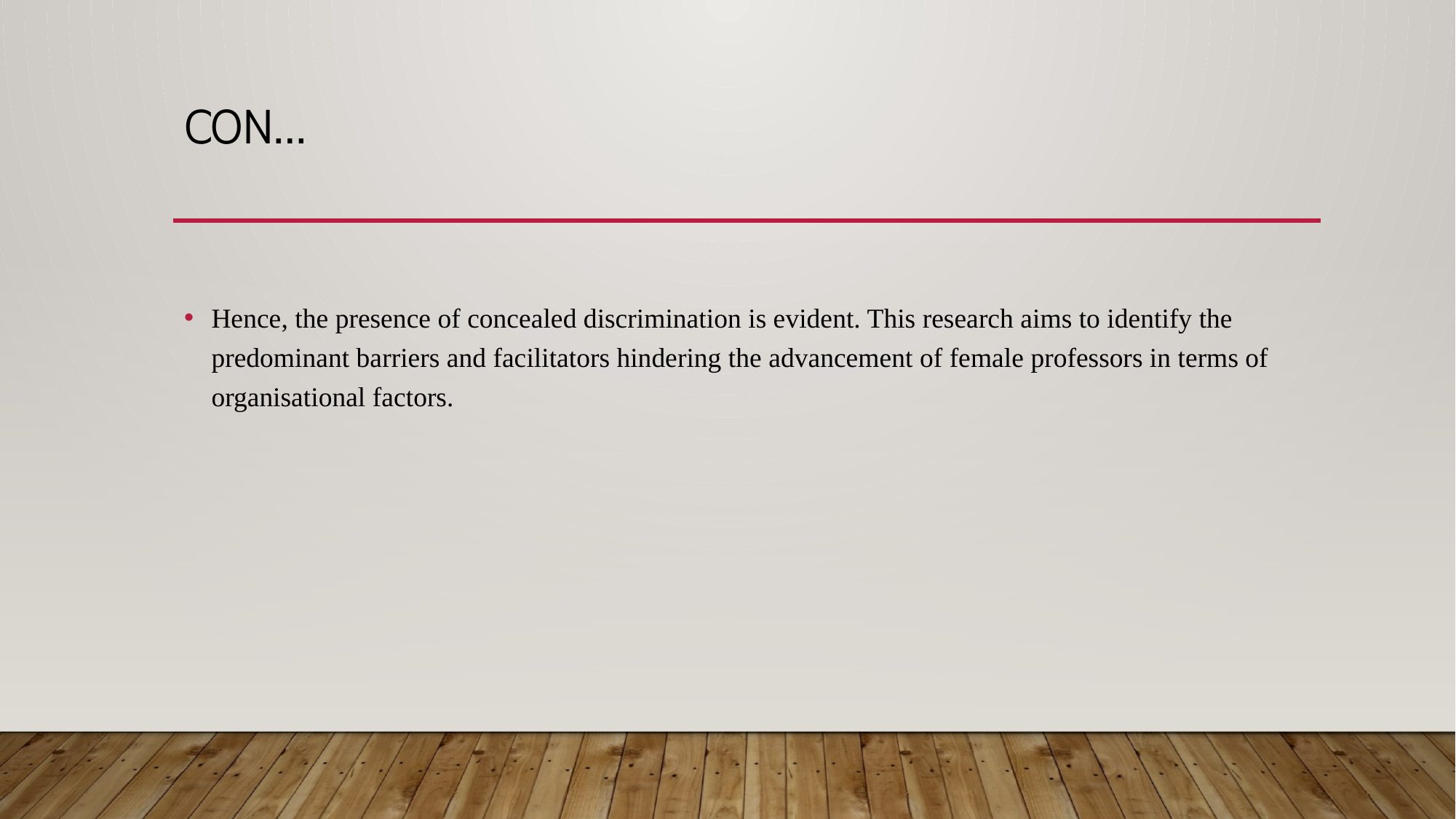

# Con…

Hence, the presence of concealed discrimination is evident. This research aims to identify the predominant barriers and facilitators hindering the advancement of female professors in terms of organisational factors.